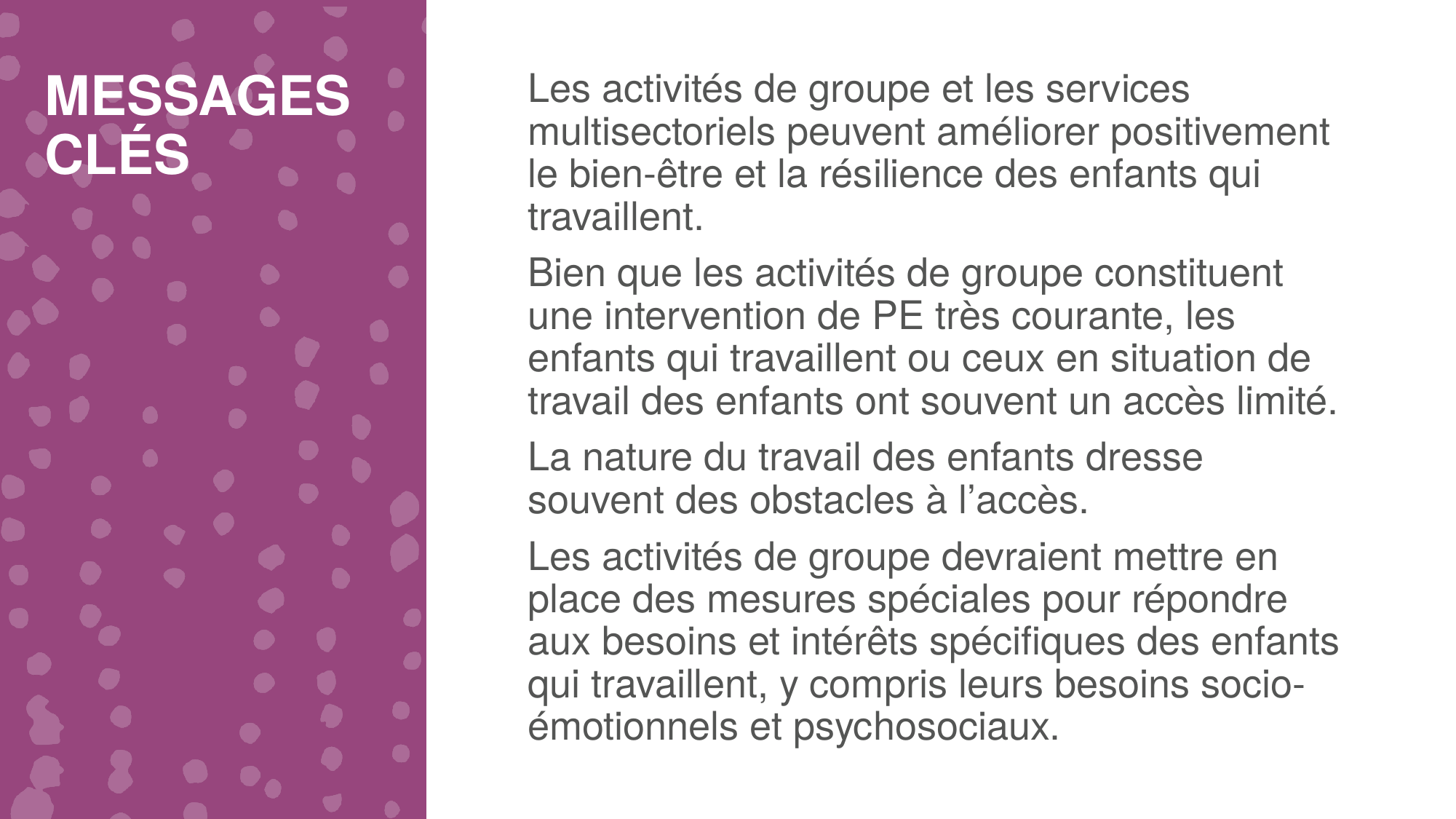

MESSAGES CLÉS
Les activités de groupe et les services multisectoriels peuvent améliorer positivement le bien-être et la résilience des enfants qui travaillent.
Bien que les activités de groupe constituent une intervention de PE très courante, les enfants qui travaillent ou ceux en situation de travail des enfants ont souvent un accès limité.
La nature du travail des enfants dresse souvent des obstacles à l’accès.
Les activités de groupe devraient mettre en place des mesures spéciales pour répondre aux besoins et intérêts spécifiques des enfants qui travaillent, y compris leurs besoins socio-émotionnels et psychosociaux.